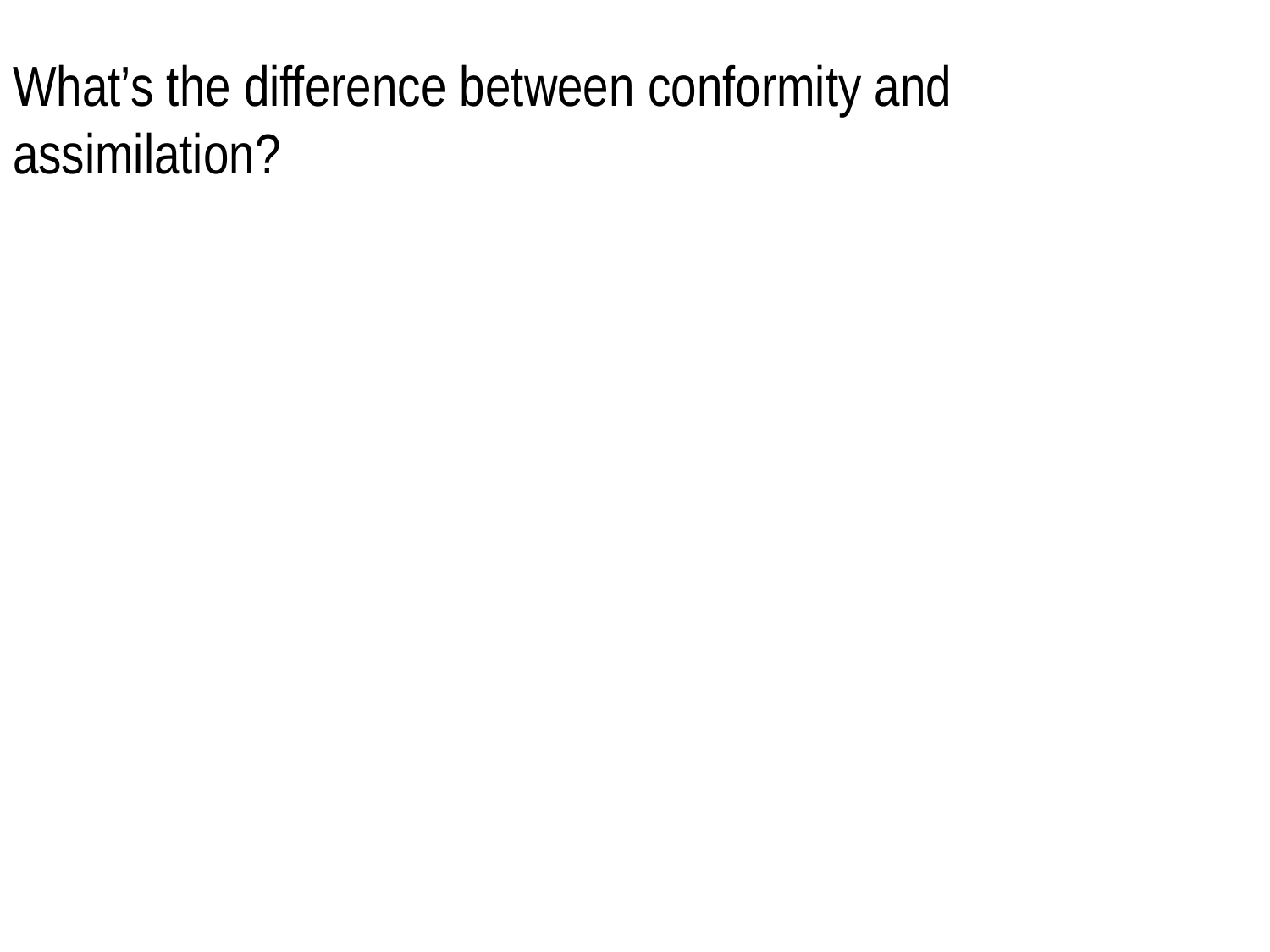

# What’s the difference between conformity and assimilation?